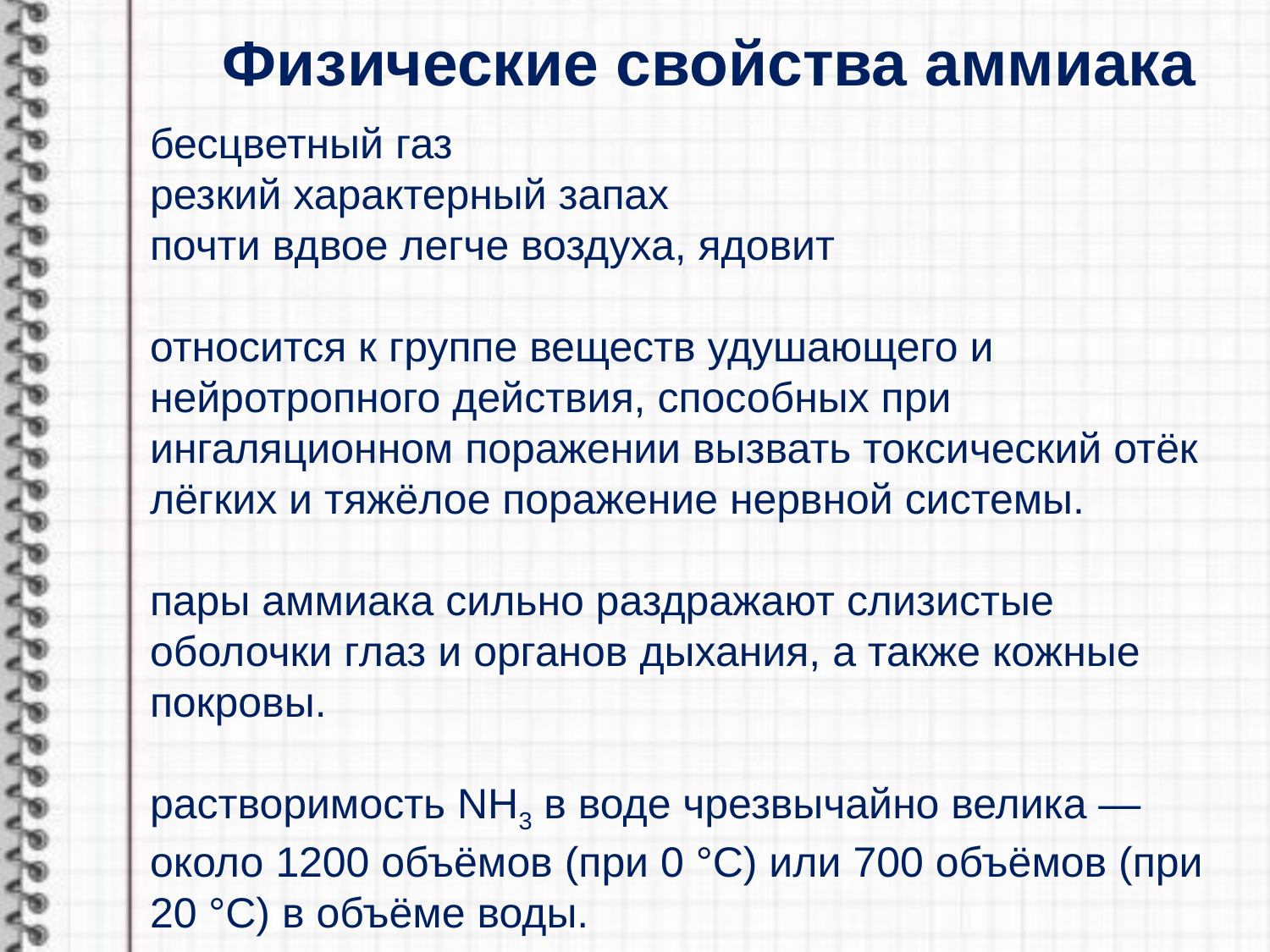

Физические свойства аммиака
бесцветный газ
резкий характерный запах
почти вдвое легче воздуха, ядовит

относится к группе веществ удушающего и нейротропного действия, способных при ингаляционном поражении вызвать токсический отёк лёгких и тяжёлое поражение нервной системы.

пары аммиака сильно раздражают слизистые оболочки глаз и органов дыхания, а также кожные покровы.

растворимость NH3 в воде чрезвычайно велика — около 1200 объёмов (при 0 °C) или 700 объёмов (при 20 °C) в объёме воды.